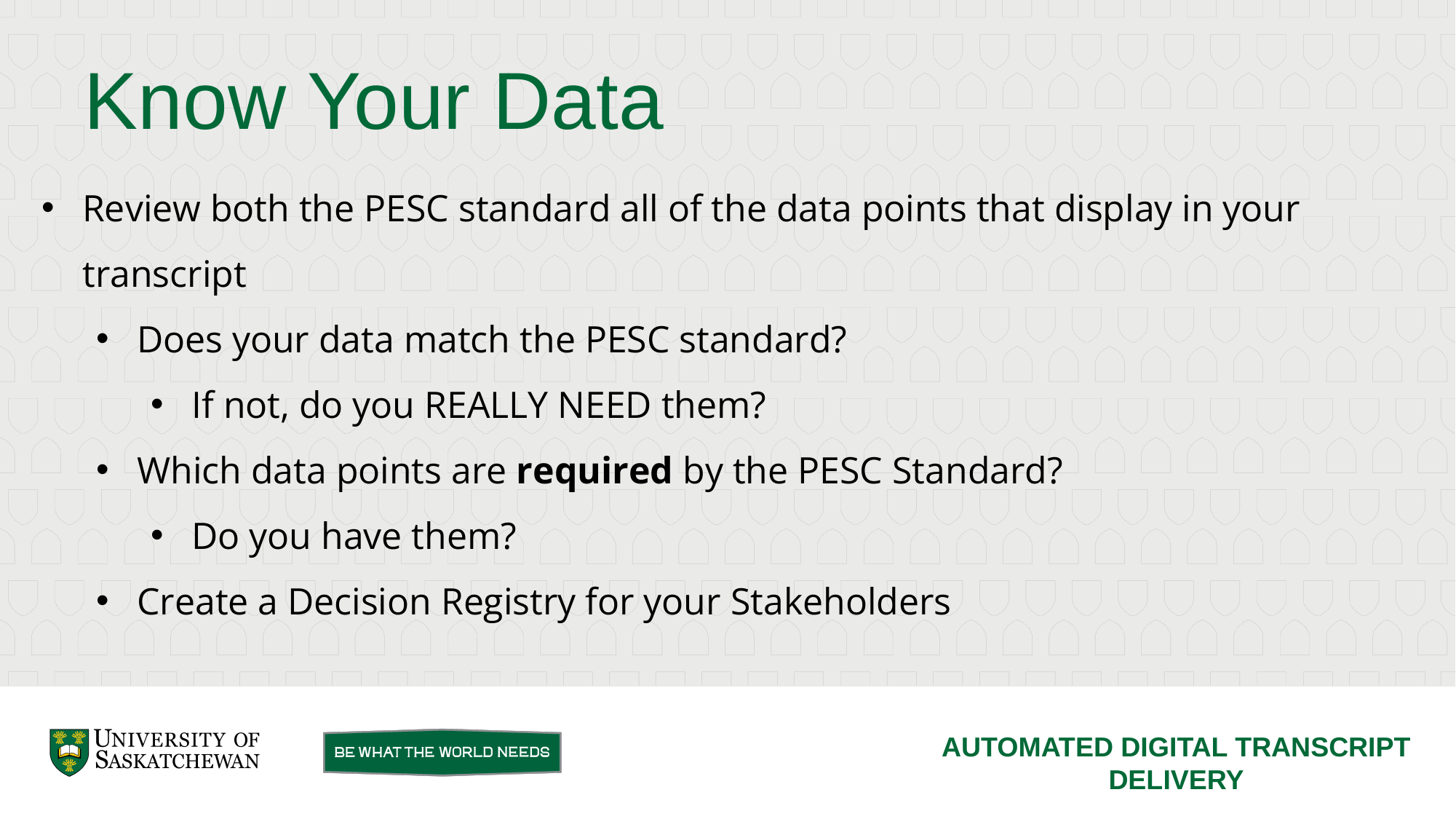

Know Your Data
Review both the PESC standard all of the data points that display in your transcript
Does your data match the PESC standard?
If not, do you REALLY NEED them?
Which data points are required by the PESC Standard?
Do you have them?
Create a Decision Registry for your Stakeholders

AUTOMATED DIGITAL TRANSCRIPT DELIVERY